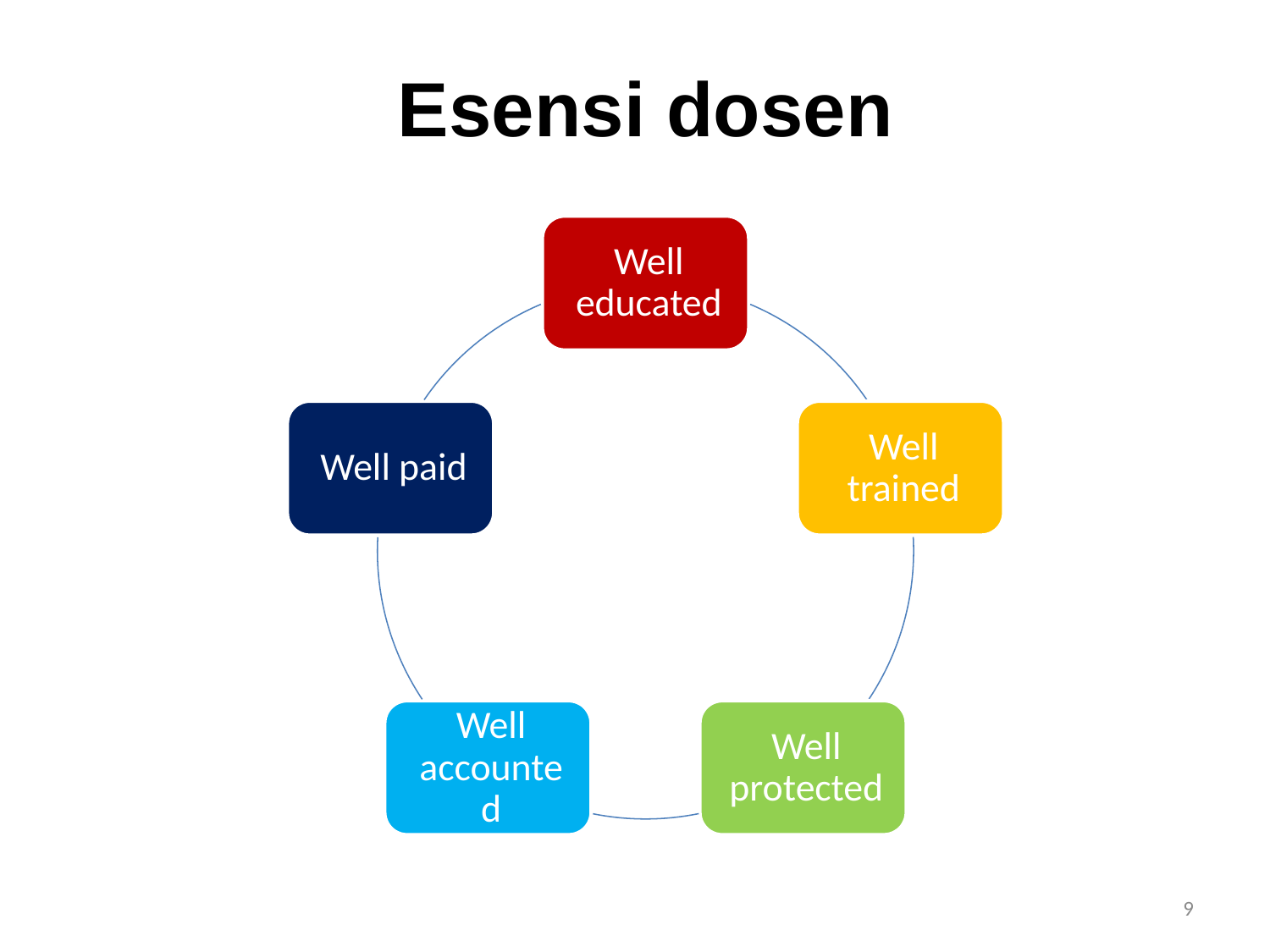

# Esensi dosen
Well educated
Well trained
Well protected
Well accounted
Well paid
9